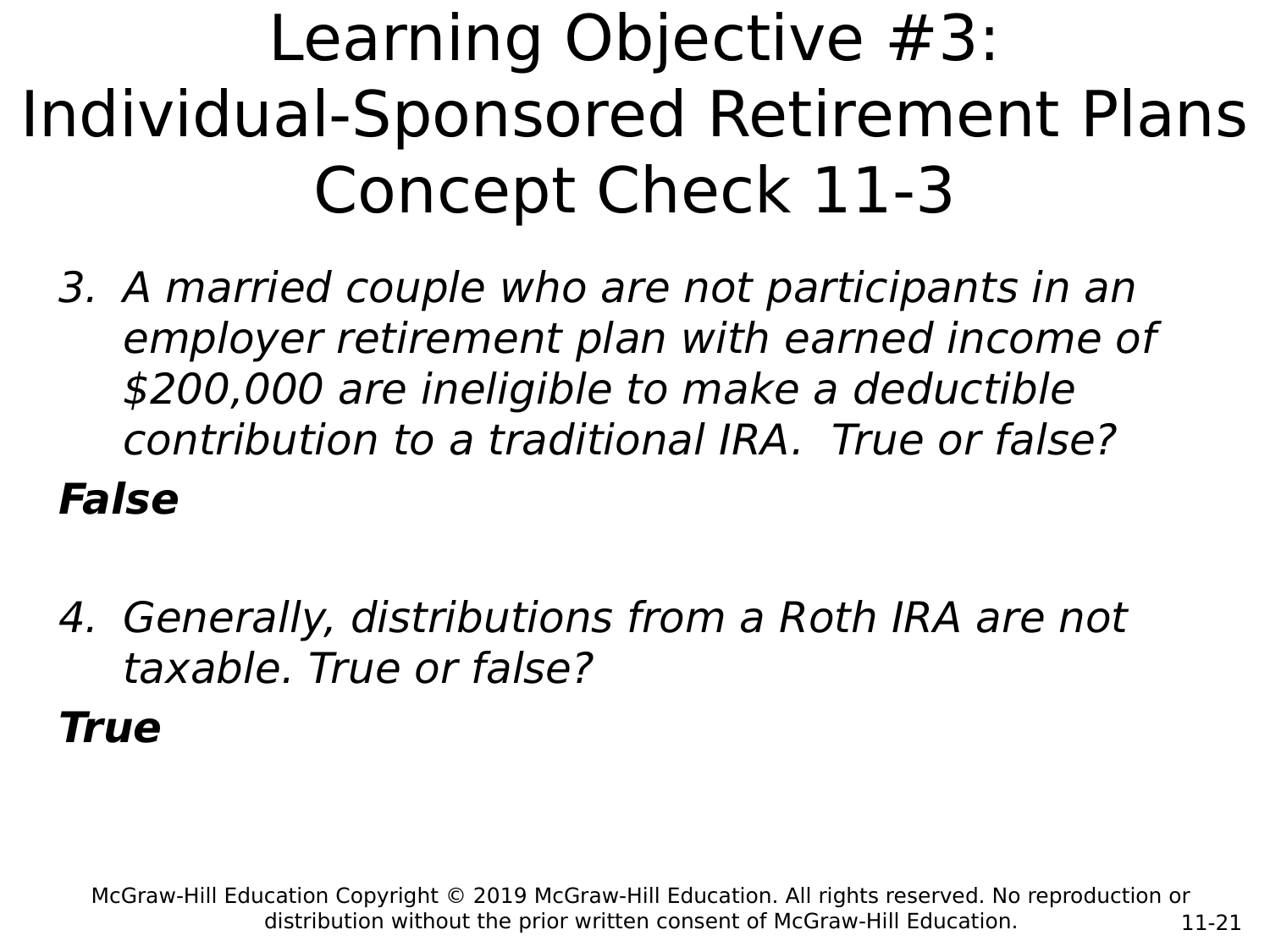

# Learning Objective #3: Individual-Sponsored Retirement Plans Concept Check 11-3
A married couple who are not participants in an employer retirement plan with earned income of $200,000 are ineligible to make a deductible contribution to a traditional IRA.  True or false?
False

Generally, distributions from a Roth IRA are not taxable. True or false?
True
McGraw-Hill Education Copyright © 2019 McGraw-Hill Education. All rights reserved. No reproduction or distribution without the prior written consent of McGraw-Hill Education.
11-21